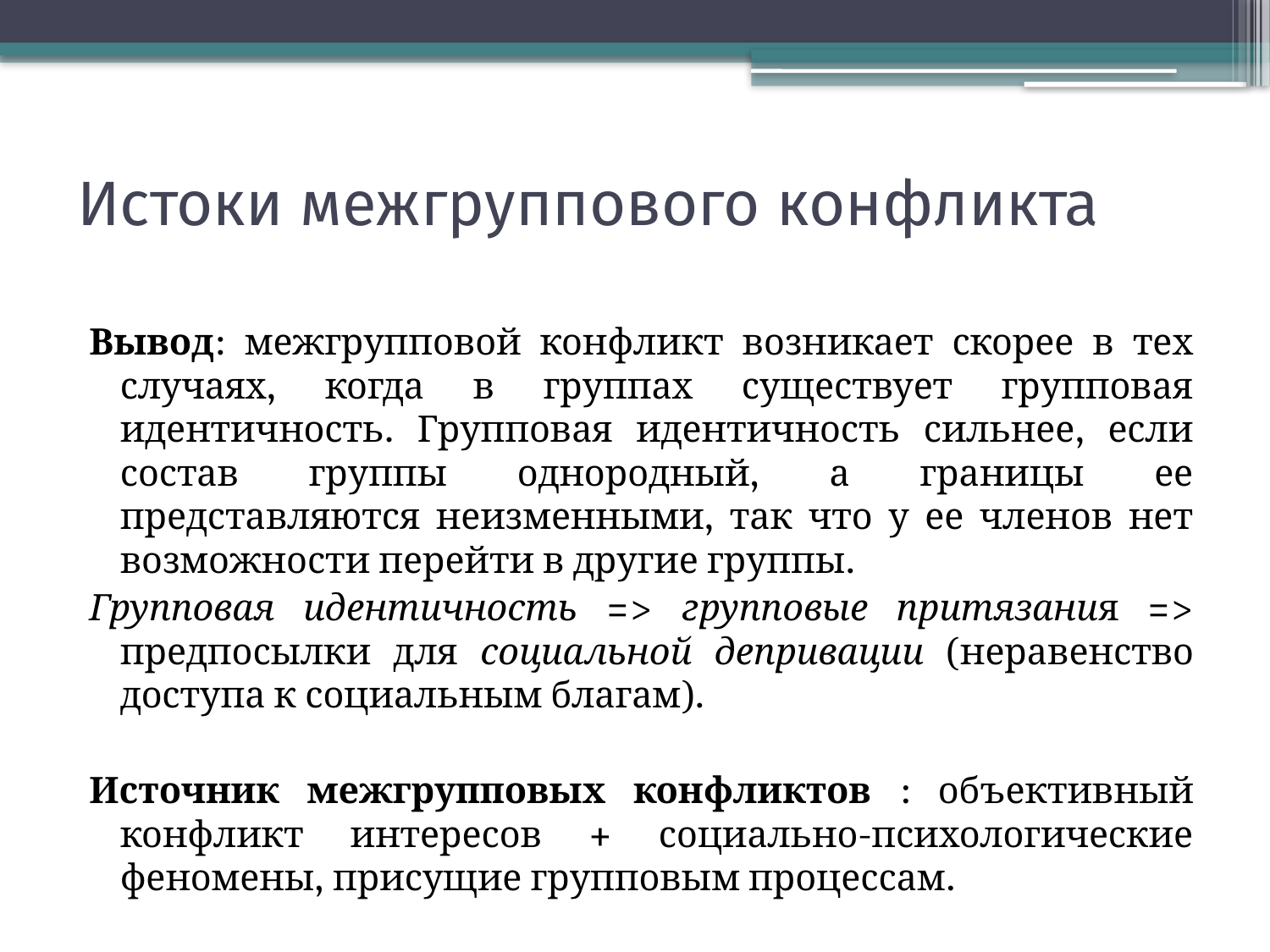

# Истоки межгруппового конфликта
Вывод: межгрупповой конфликт возникает скорее в тех случаях, когда в группах существует групповая идентичность. Групповая идентичность сильнее, если состав группы однородный, а границы ее представляются неизменными, так что у ее членов нет возможности перейти в другие группы.
Групповая идентичность => групповые притязания => предпосылки для социальной депривации (неравенство доступа к социальным благам).

Источник межгрупповых конфликтов : объективный конфликт интересов + социально-психологические феномены, присущие групповым процессам.